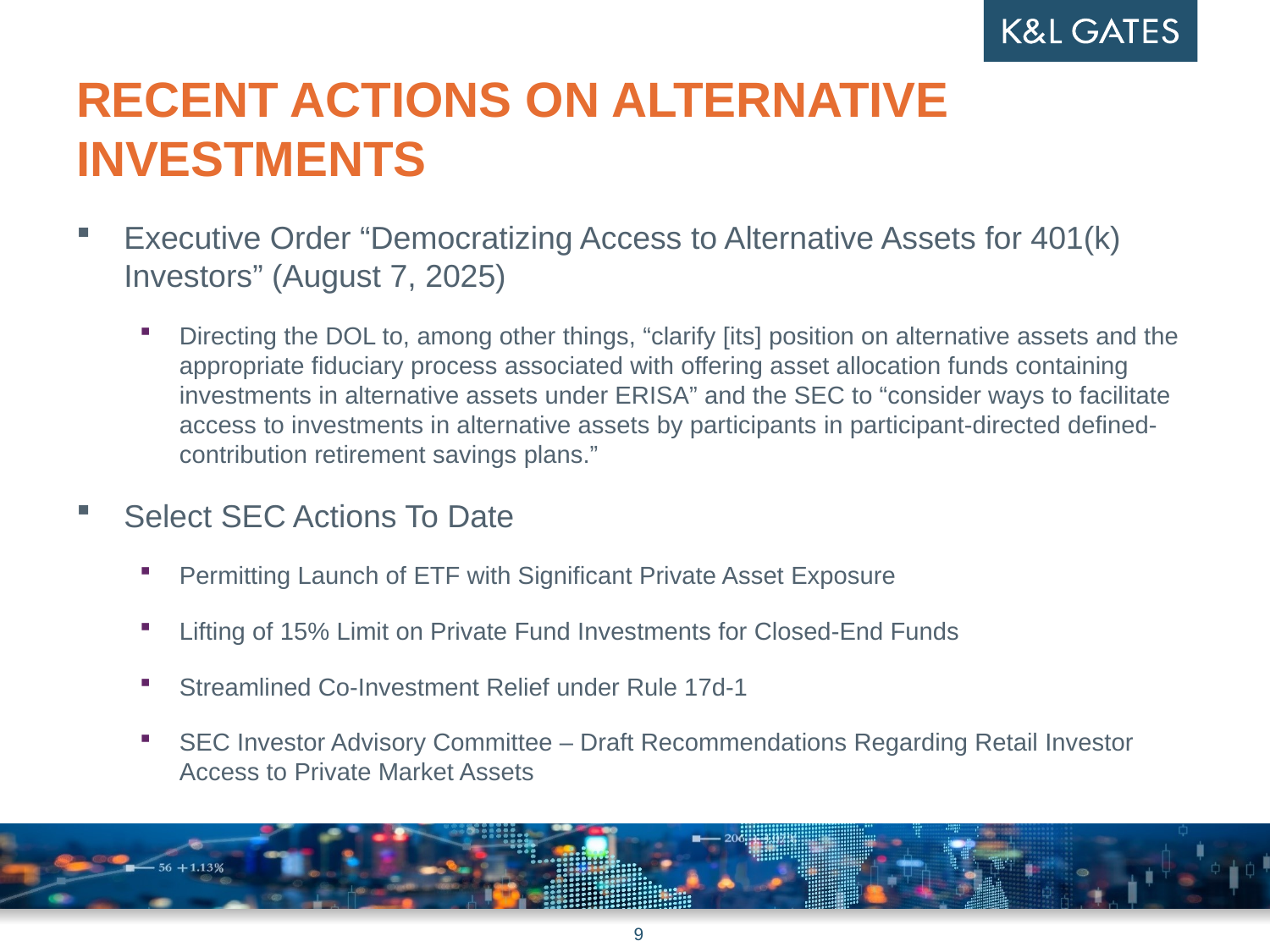

# recent actions on alternative investments
Executive Order “Democratizing Access to Alternative Assets for 401(k) Investors” (August 7, 2025)
Directing the DOL to, among other things, “clarify [its] position on alternative assets and the appropriate fiduciary process associated with offering asset allocation funds containing investments in alternative assets under ERISA” and the SEC to “consider ways to facilitate access to investments in alternative assets by participants in participant-directed defined-contribution retirement savings plans.”
Select SEC Actions To Date
Permitting Launch of ETF with Significant Private Asset Exposure
Lifting of 15% Limit on Private Fund Investments for Closed-End Funds
Streamlined Co-Investment Relief under Rule 17d-1
SEC Investor Advisory Committee – Draft Recommendations Regarding Retail Investor Access to Private Market Assets
9